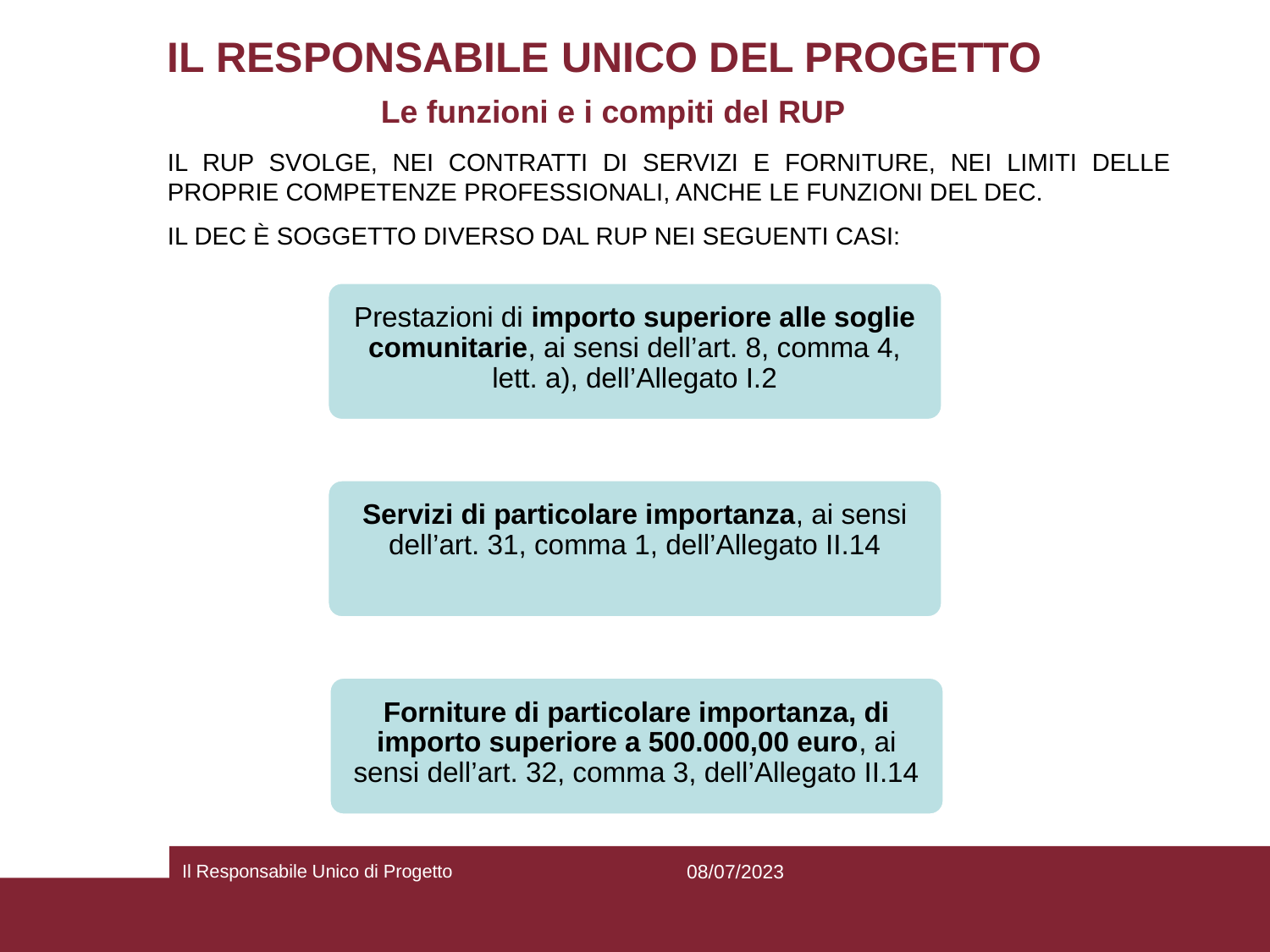

# IL RESPONSABILE UNICO DEL PROGETTO Le funzioni e i compiti del RUP
IL RUP SVOLGE, NEI CONTRATTI DI SERVIZI E FORNITURE, NEI LIMITI DELLE PROPRIE COMPETENZE PROFESSIONALI, ANCHE LE FUNZIONI DEL DEC.
IL DEC È SOGGETTO DIVERSO DAL RUP NEI SEGUENTI CASI:

Prestazioni di importo superiore alle soglie comunitarie, ai sensi dell’art. 8, comma 4, lett. a), dell’Allegato I.2

Servizi di particolare importanza, ai sensi dell’art. 31, comma 1, dell’Allegato II.14

Forniture di particolare importanza, di importo superiore a 500.000,00 euro, ai sensi dell’art. 32, comma 3, dell’Allegato II.14
Il Responsabile Unico di Progetto
08/07/2023